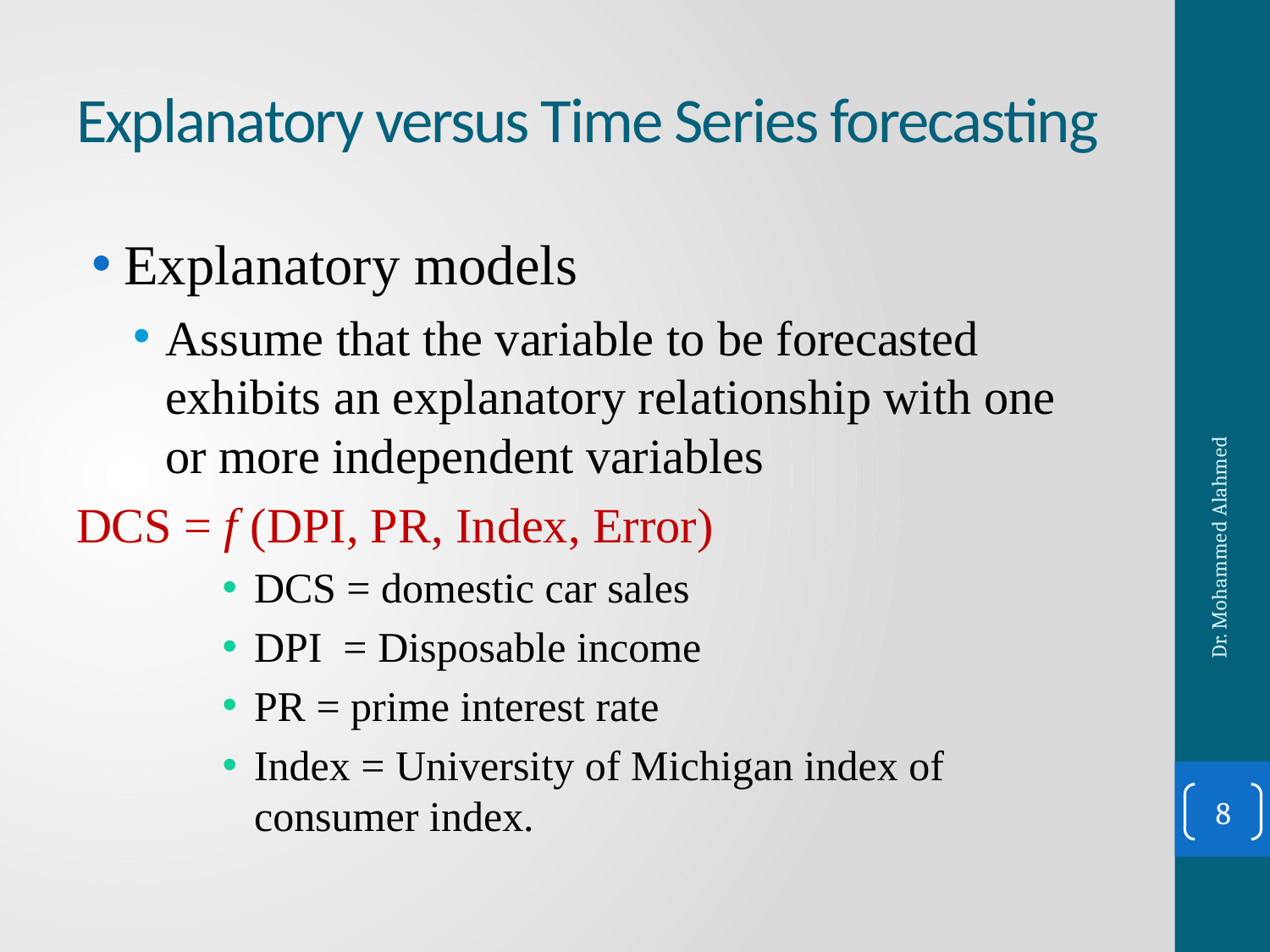

# Explanatory versus Time Series forecasting
Explanatory models
Assume that the variable to be forecasted exhibits an explanatory relationship with one or more independent variables
	DCS = f (DPI, PR, Index, Error)
DCS = domestic car sales
DPI  = Disposable income
PR = prime interest rate
Index = University of Michigan index of consumer index.
Dr. Mohammed Alahmed
8